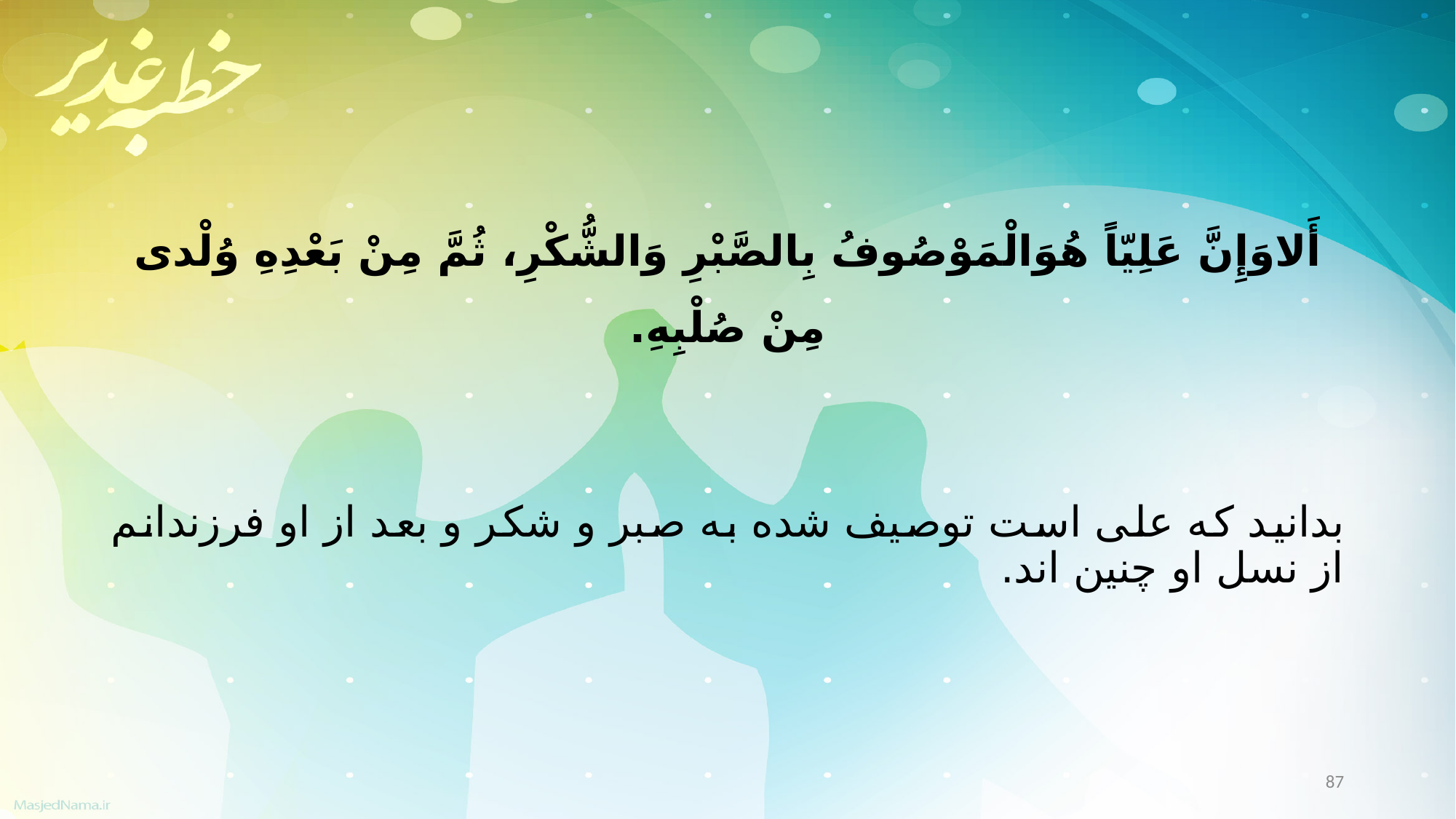

أَلاوَإِنَّ عَلِیّاً هُوَالْمَوْصُوفُ بِالصَّبْرِ وَالشُّکْرِ، ثُمَّ مِنْ بَعْدِهِ وُلْدی مِنْ صُلْبِهِ.
بدانید که على است توصیف شده به صبر و شکر و بعد از او فرزندانم از نسل او چنین اند.
87